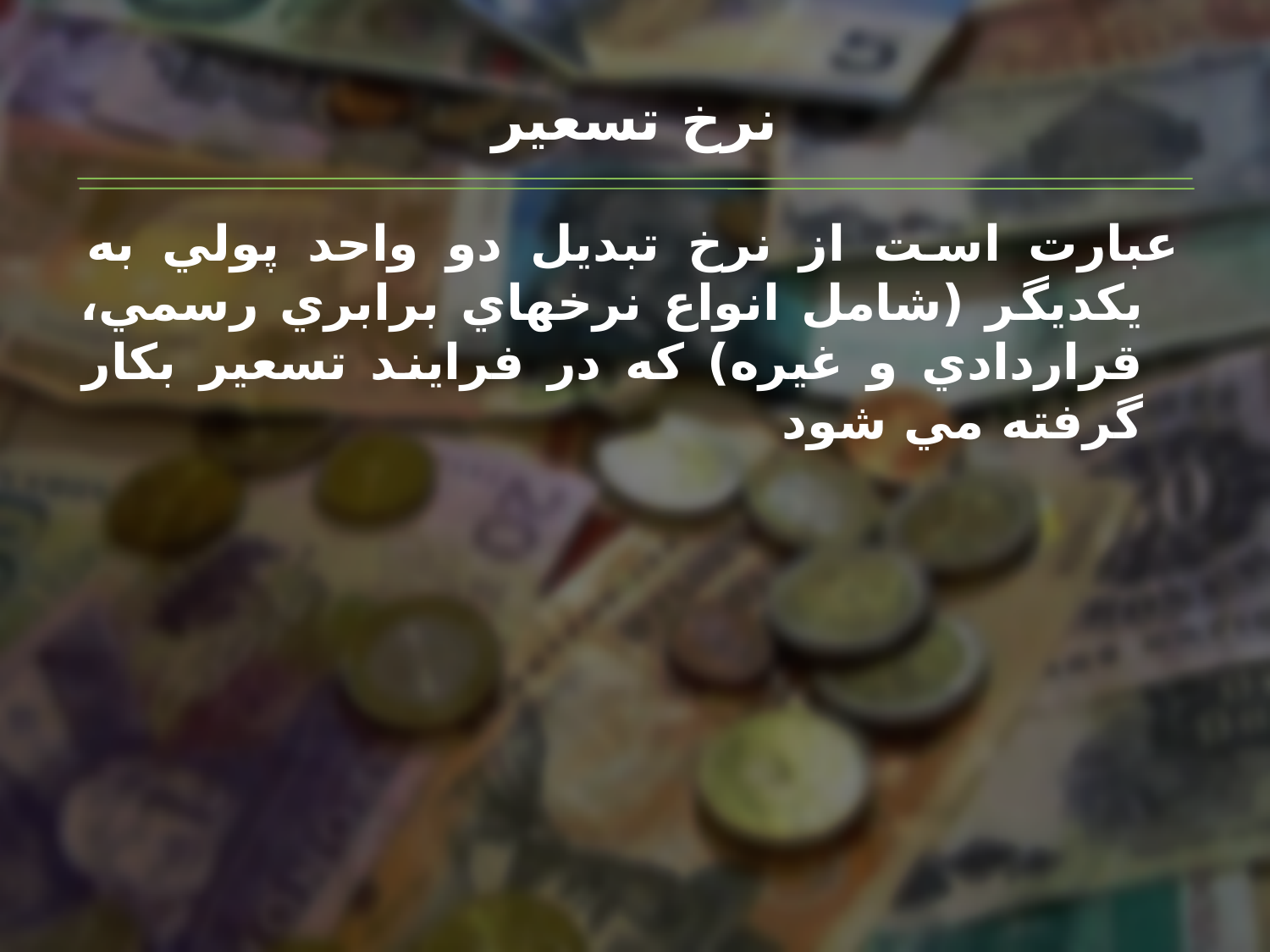

# نرخ‌ تسعير
عبارت‌ است‌ از نرخ‌ تبديل‌ دو واحد پولي‌ به‌ يكديگر (شامل‌ انواع‌ نرخهاي‌ برابري‌ رسمي‌، قراردادي‌ و غيره‌) كه‌ در فرايند تسعير بكار گرفته‌ مي‌ شود